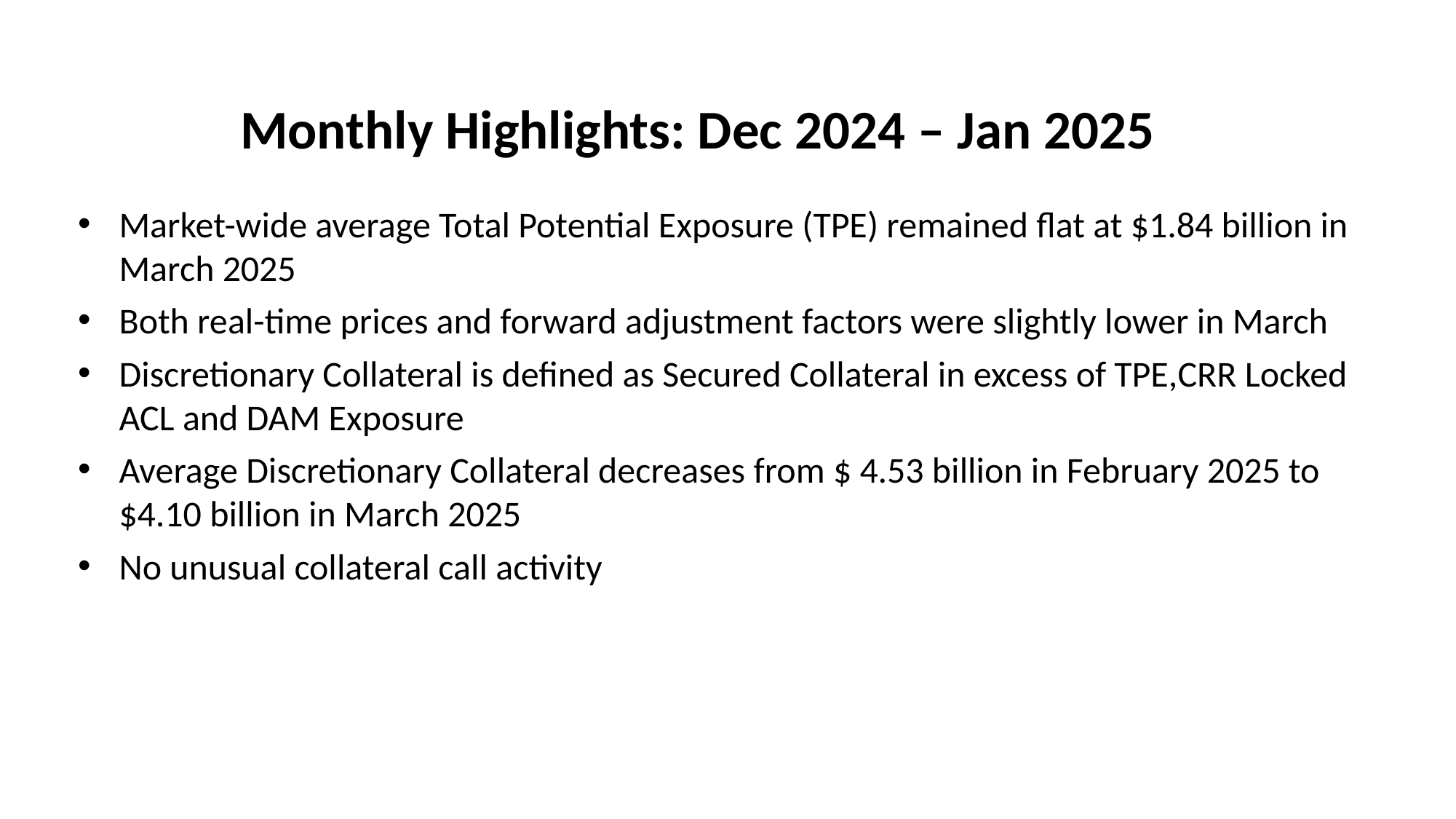

# Monthly Highlights: Dec 2024 – Jan 2025
Market-wide average Total Potential Exposure (TPE) remained flat at $1.84 billion in March 2025
Both real-time prices and forward adjustment factors were slightly lower in March
Discretionary Collateral is defined as Secured Collateral in excess of TPE,CRR Locked ACL and DAM Exposure
Average Discretionary Collateral decreases from $ 4.53 billion in February 2025 to $4.10 billion in March 2025
No unusual collateral call activity